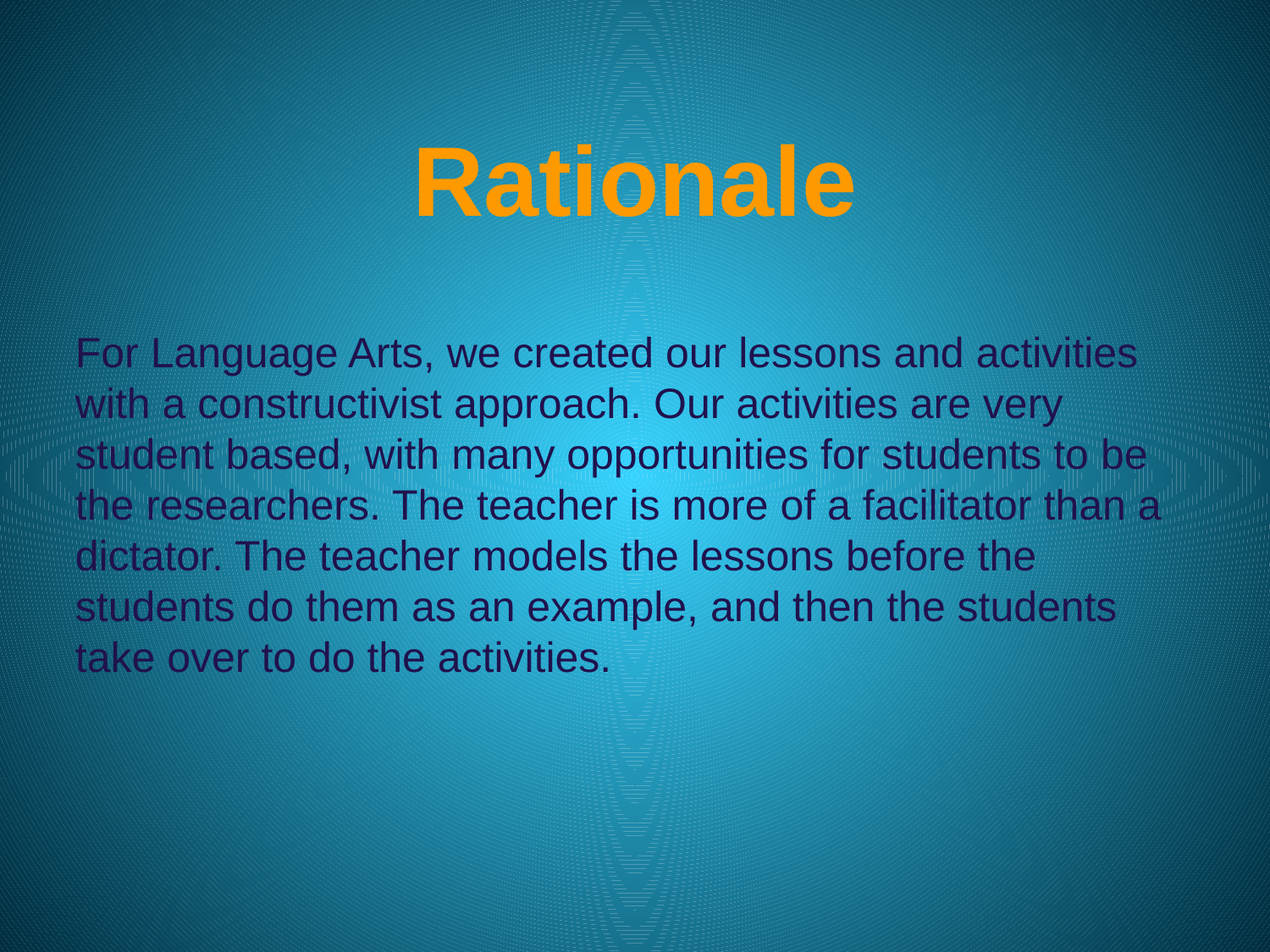

# Rationale
For Language Arts, we created our lessons and activities with a constructivist approach. Our activities are very student based, with many opportunities for students to be the researchers. The teacher is more of a facilitator than a dictator. The teacher models the lessons before the students do them as an example, and then the students take over to do the activities.